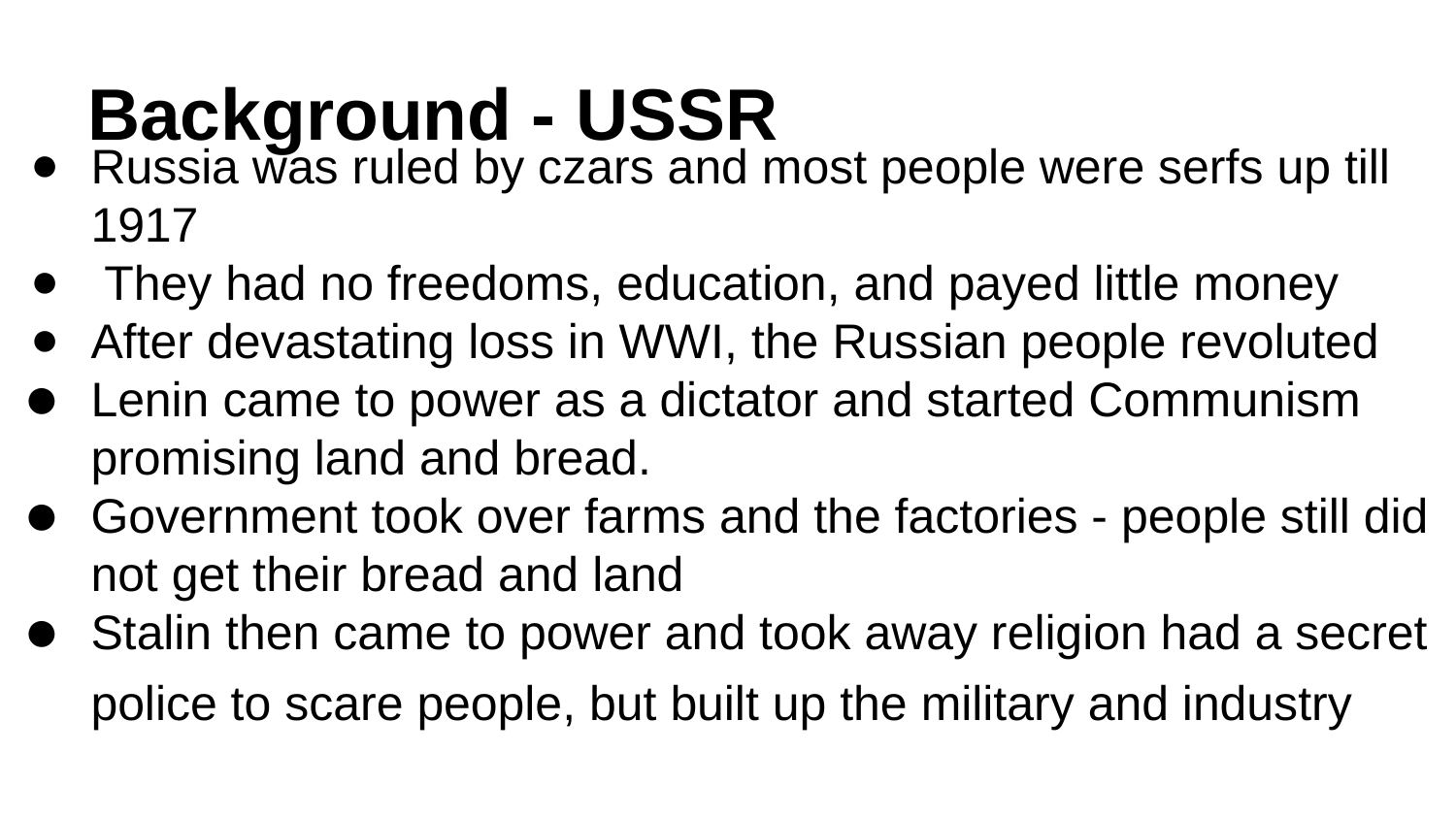

# Background - USSR
Russia was ruled by czars and most people were serfs up till 1917
 They had no freedoms, education, and payed little money
After devastating loss in WWI, the Russian people revoluted
Lenin came to power as a dictator and started Communism promising land and bread.
Government took over farms and the factories - people still did not get their bread and land
Stalin then came to power and took away religion had a secret police to scare people, but built up the military and industry